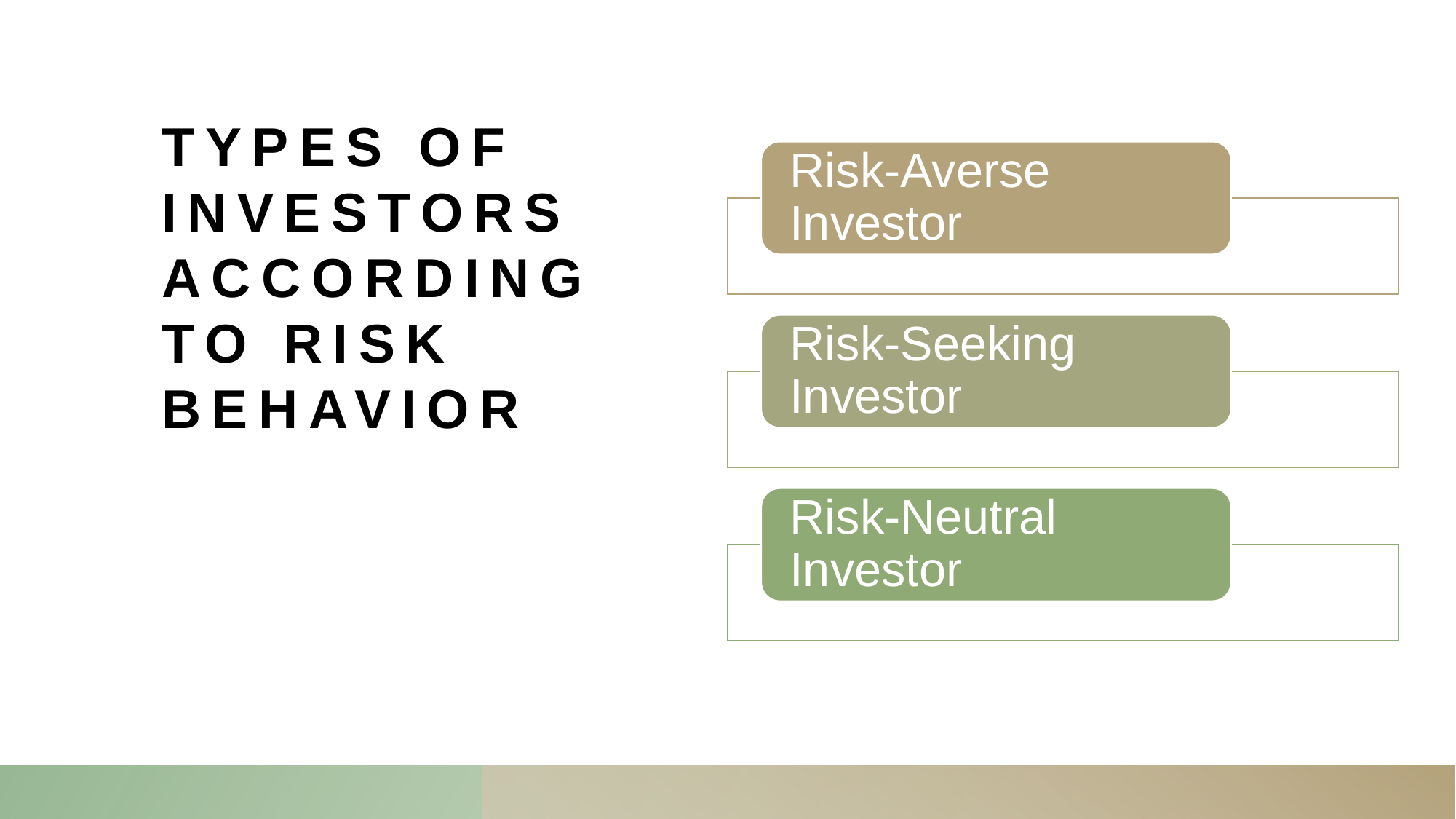

Risk-Averse Investor
Risk-Seeking Investor
Risk-Neutral Investor
# Types of ınvestors accordıng to rısk behavıor